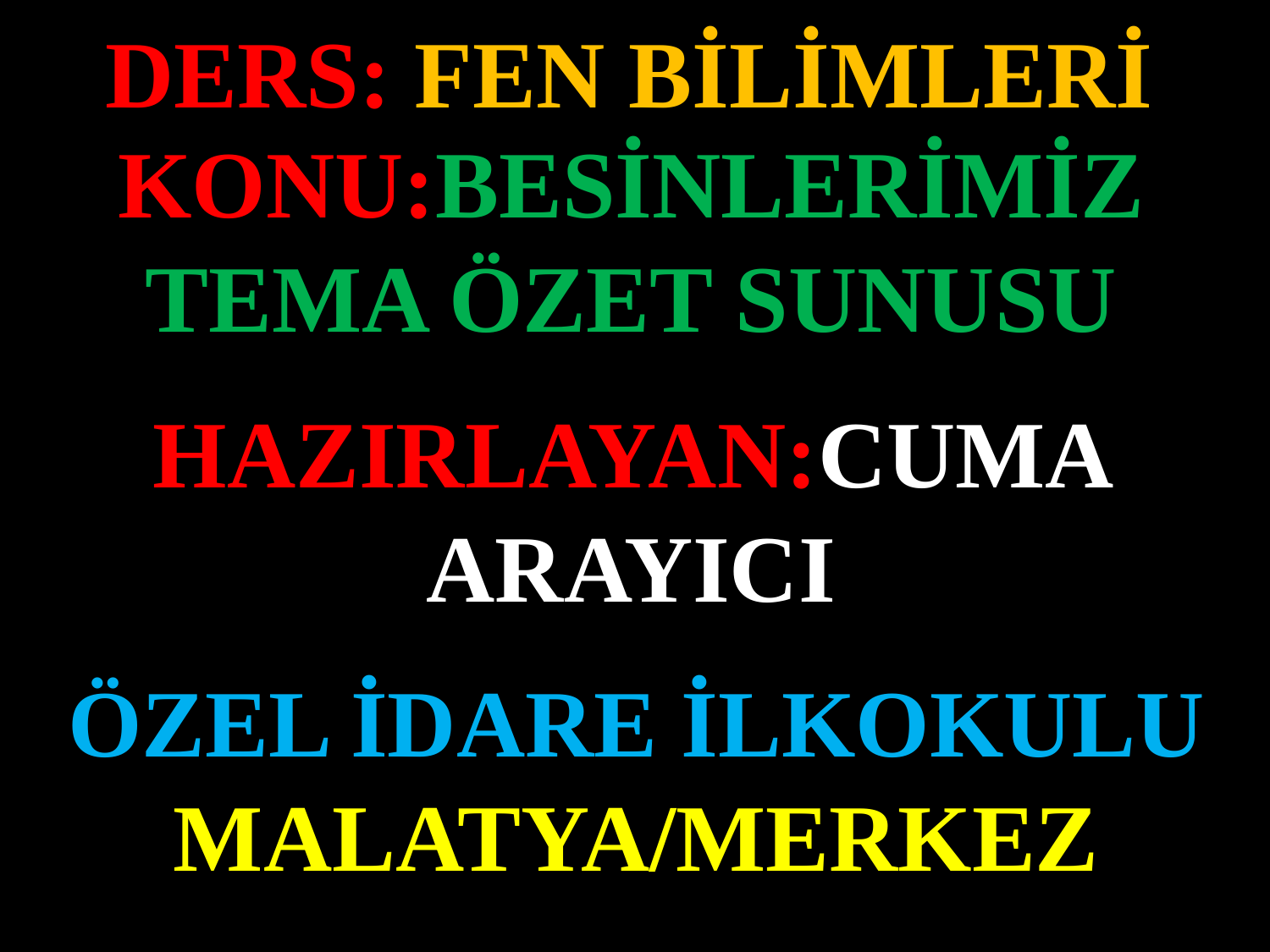

DERS: FEN BİLİMLERİ
KONU:BESİNLERİMİZ TEMA ÖZET SUNUSU
#
HAZIRLAYAN:CUMA ARAYICI
ÖZEL İDARE İLKOKULU MALATYA/MERKEZ